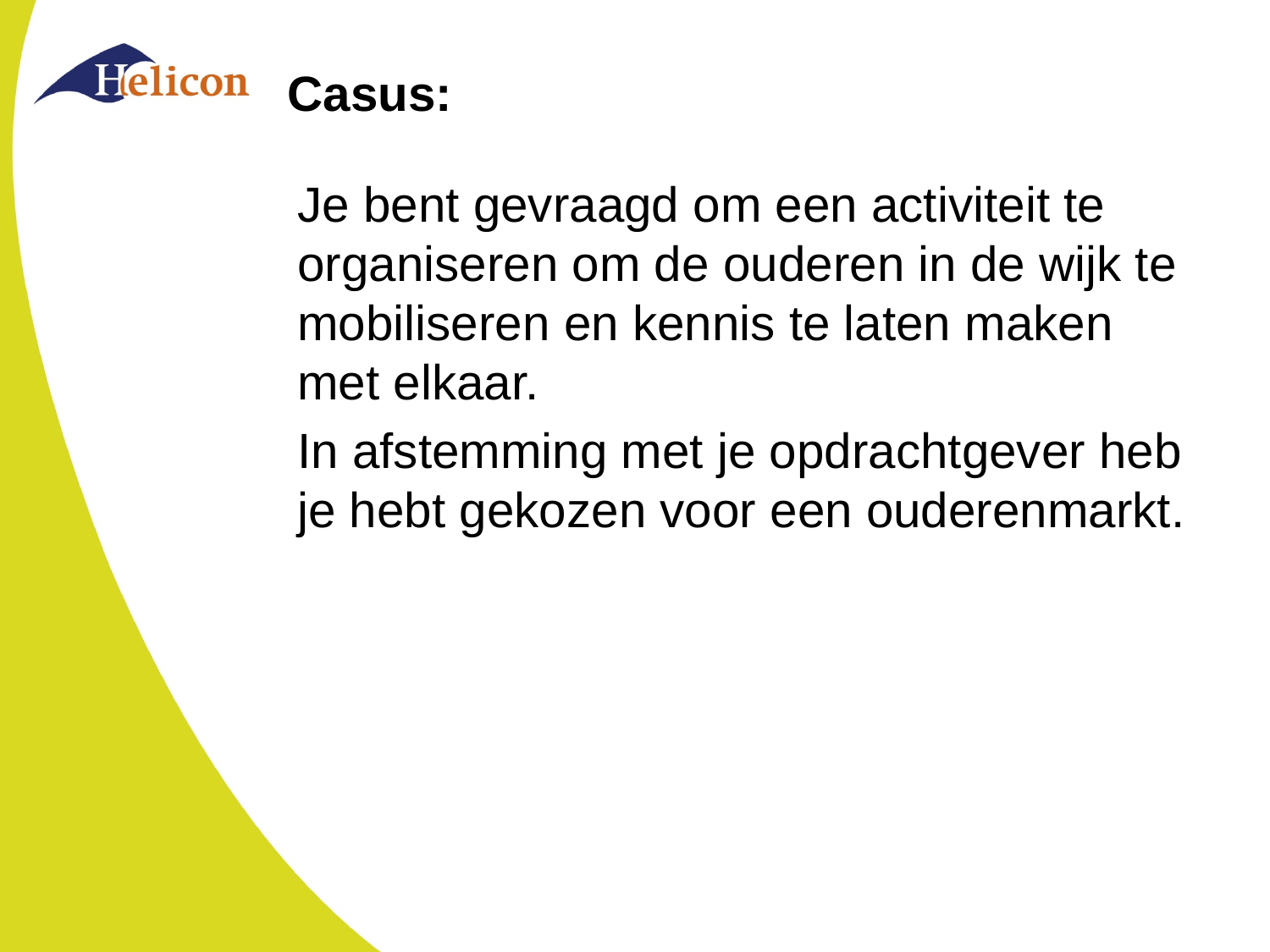

# Casus:
Je bent gevraagd om een activiteit te organiseren om de ouderen in de wijk te mobiliseren en kennis te laten maken met elkaar.
In afstemming met je opdrachtgever heb je hebt gekozen voor een ouderenmarkt.